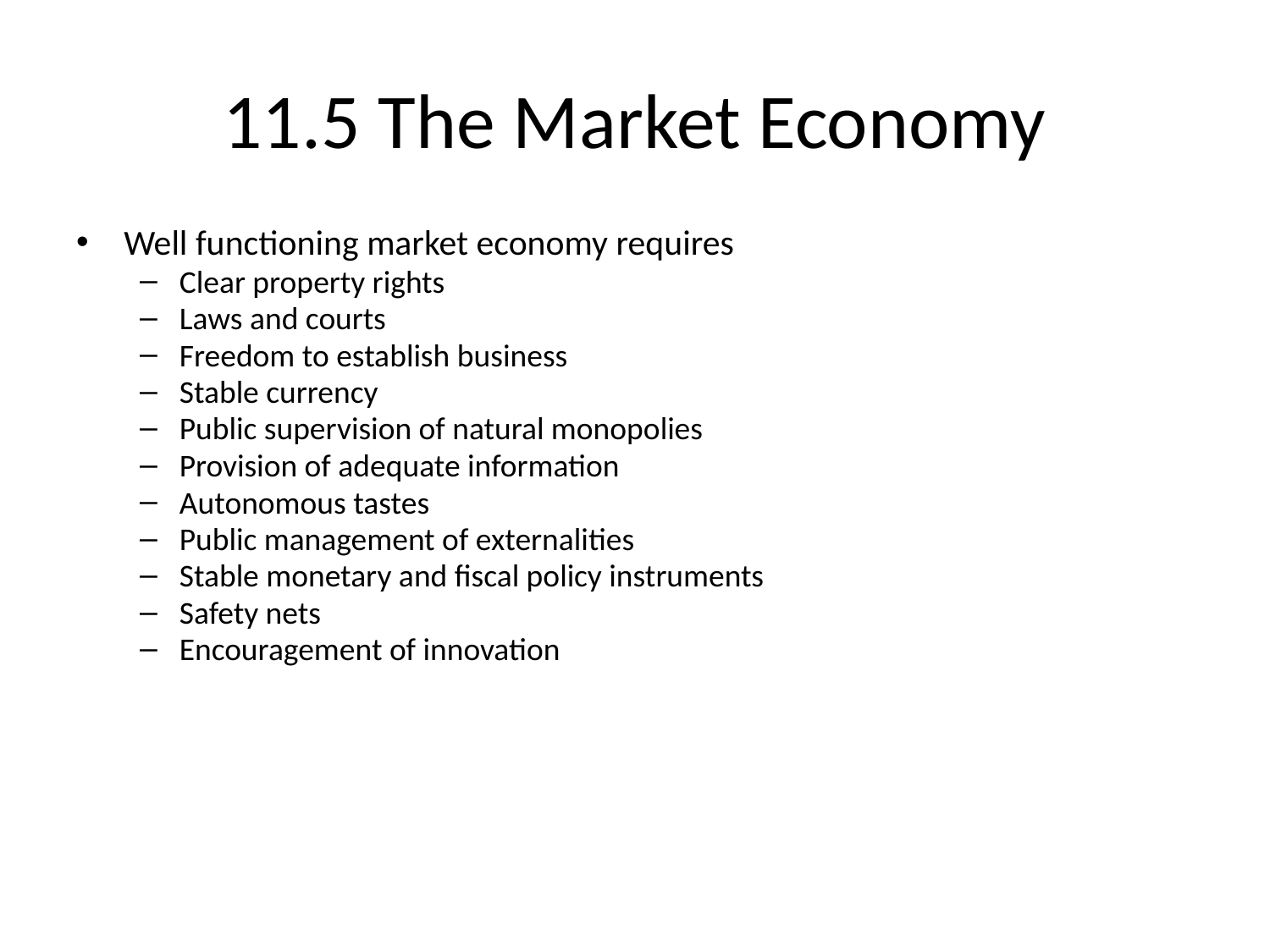

11.5 The Market Economy
Well functioning market economy requires
Clear property rights
Laws and courts
Freedom to establish business
Stable currency
Public supervision of natural monopolies
Provision of adequate information
Autonomous tastes
Public management of externalities
Stable monetary and fiscal policy instruments
Safety nets
Encouragement of innovation